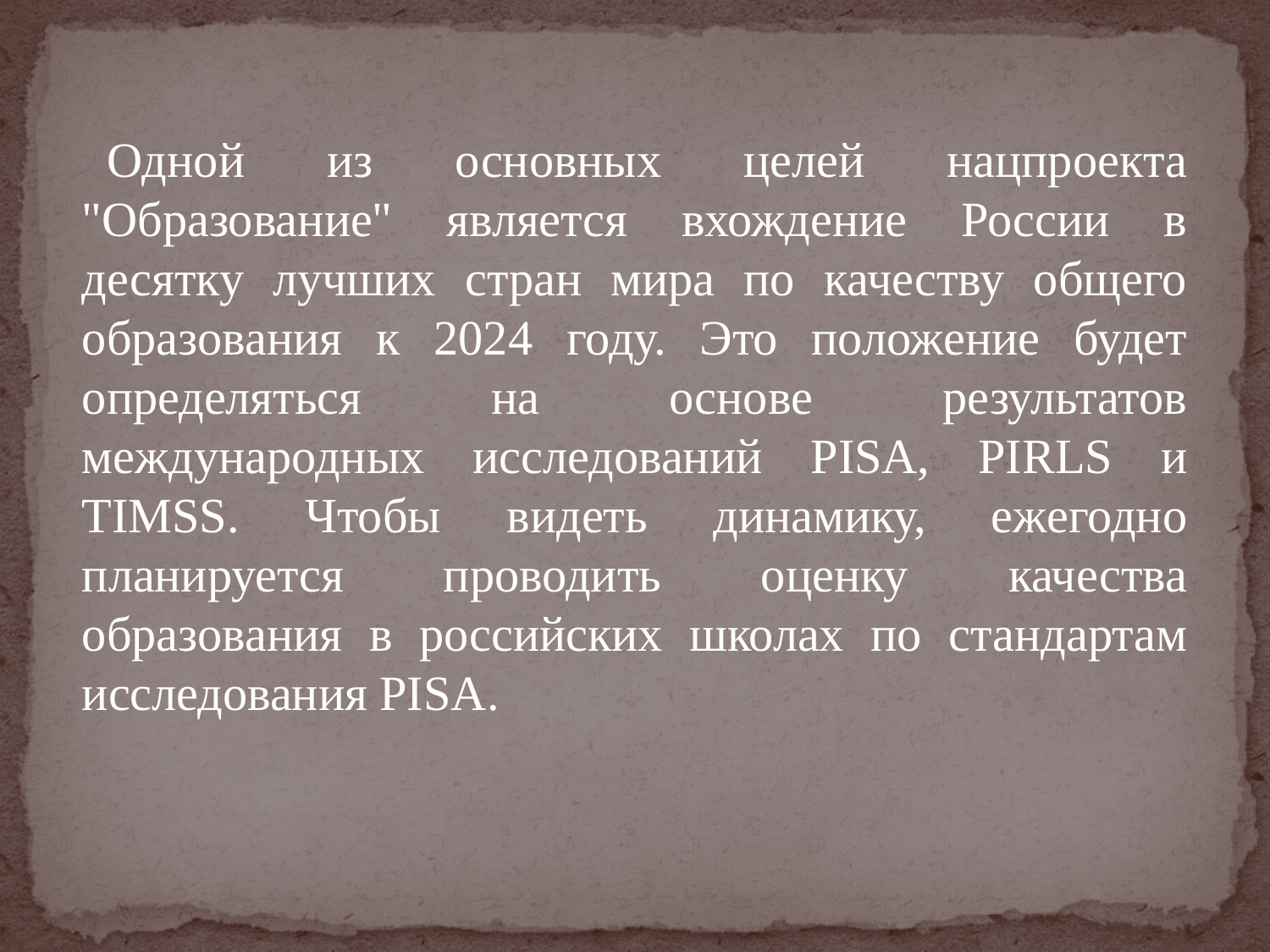

Одной из основных целей нацпроекта "Образование" является вхождение России в десятку лучших стран мира по качеству общего образования к 2024 году. Это положение будет определяться на основе результатов международных исследований PISA, PIRLS и TIMSS. Чтобы видеть динамику, ежегодно планируется проводить оценку качества образования в российских школах по стандартам исследования PISA.